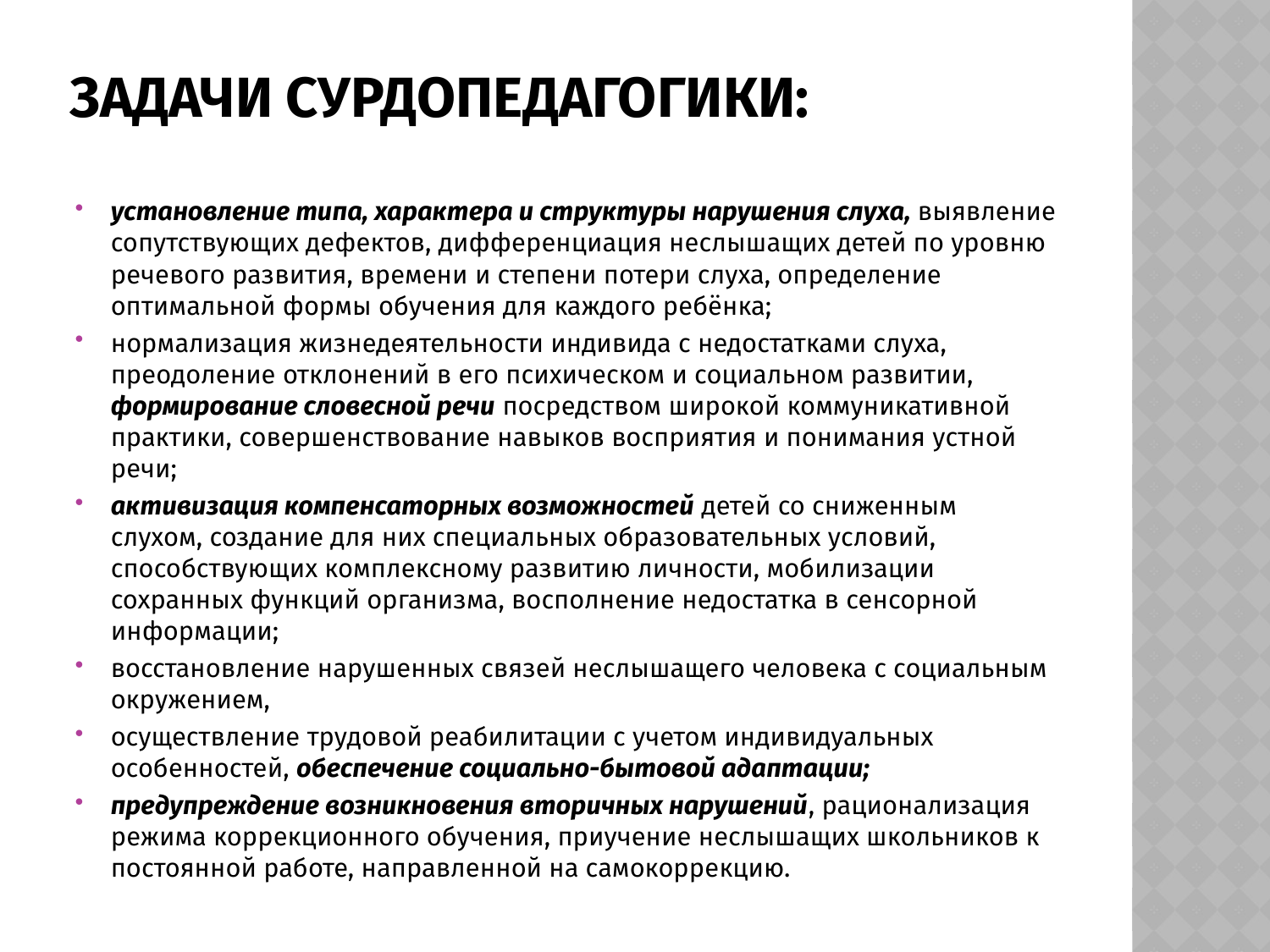

# Задачи сурдопедагогики:
установление типа, характера и структуры нарушения слуха, выявление сопутствующих дефектов, дифференциация неслышащих детей по уровню речевого развития, времени и степени потери слуха, определение оптимальной формы обучения для каждого ребёнка;
нормализация жизнедеятельности индивида с недостатками слуха, преодоление отклонений в его психическом и социальном развитии, формирование словесной речи посредством широкой коммуникативной практики, совершенствование навыков восприятия и понимания устной речи;
активизация компенсаторных возможностей детей со сниженным слухом, создание для них специальных образовательных условий, способствующих комплексному развитию личности, мобилизации сохранных функций организма, восполнение недостатка в сенсорной информации;
восстановление нарушенных связей неслышащего человека с социальным окружением,
осуществление трудовой реабилитации с учетом индивидуальных особенностей, обеспечение социально-бытовой адаптации;
предупреждение возникновения вторичных нарушений, рационализация режима коррекционного обучения, приучение неслышащих школьников к постоянной работе, направленной на самокоррекцию.